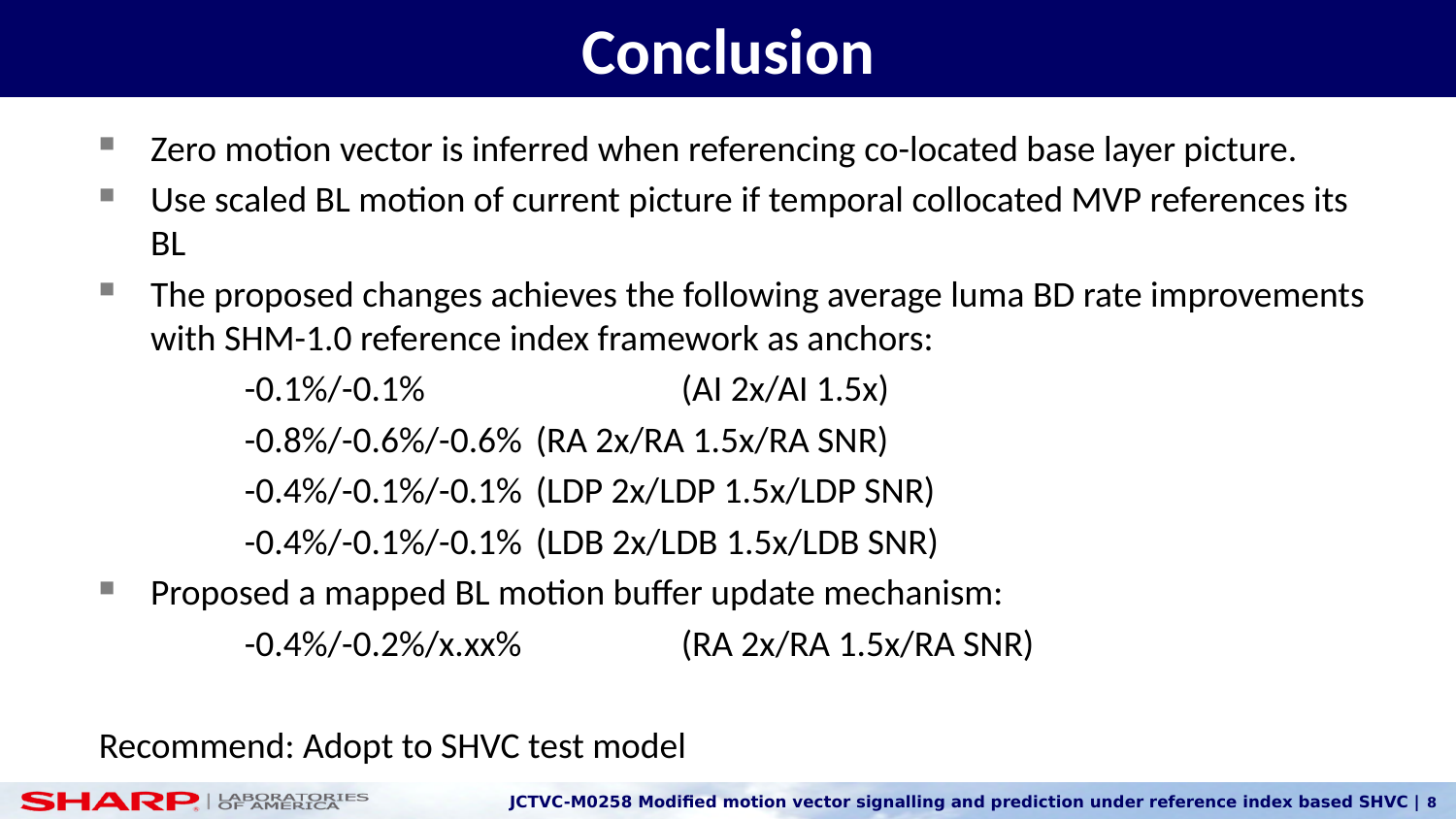

# Conclusion
Zero motion vector is inferred when referencing co-located base layer picture.
Use scaled BL motion of current picture if temporal collocated MVP references its BL
The proposed changes achieves the following average luma BD rate improvements with SHM-1.0 reference index framework as anchors:
	-0.1%/-0.1%		(AI 2x/AI 1.5x)
	-0.8%/-0.6%/-0.6% 	(RA 2x/RA 1.5x/RA SNR)
	-0.4%/-0.1%/-0.1%	(LDP 2x/LDP 1.5x/LDP SNR)
	-0.4%/-0.1%/-0.1%	(LDB 2x/LDB 1.5x/LDB SNR)
Proposed a mapped BL motion buffer update mechanism:
	-0.4%/-0.2%/x.xx%		(RA 2x/RA 1.5x/RA SNR)

Recommend: Adopt to SHVC test model